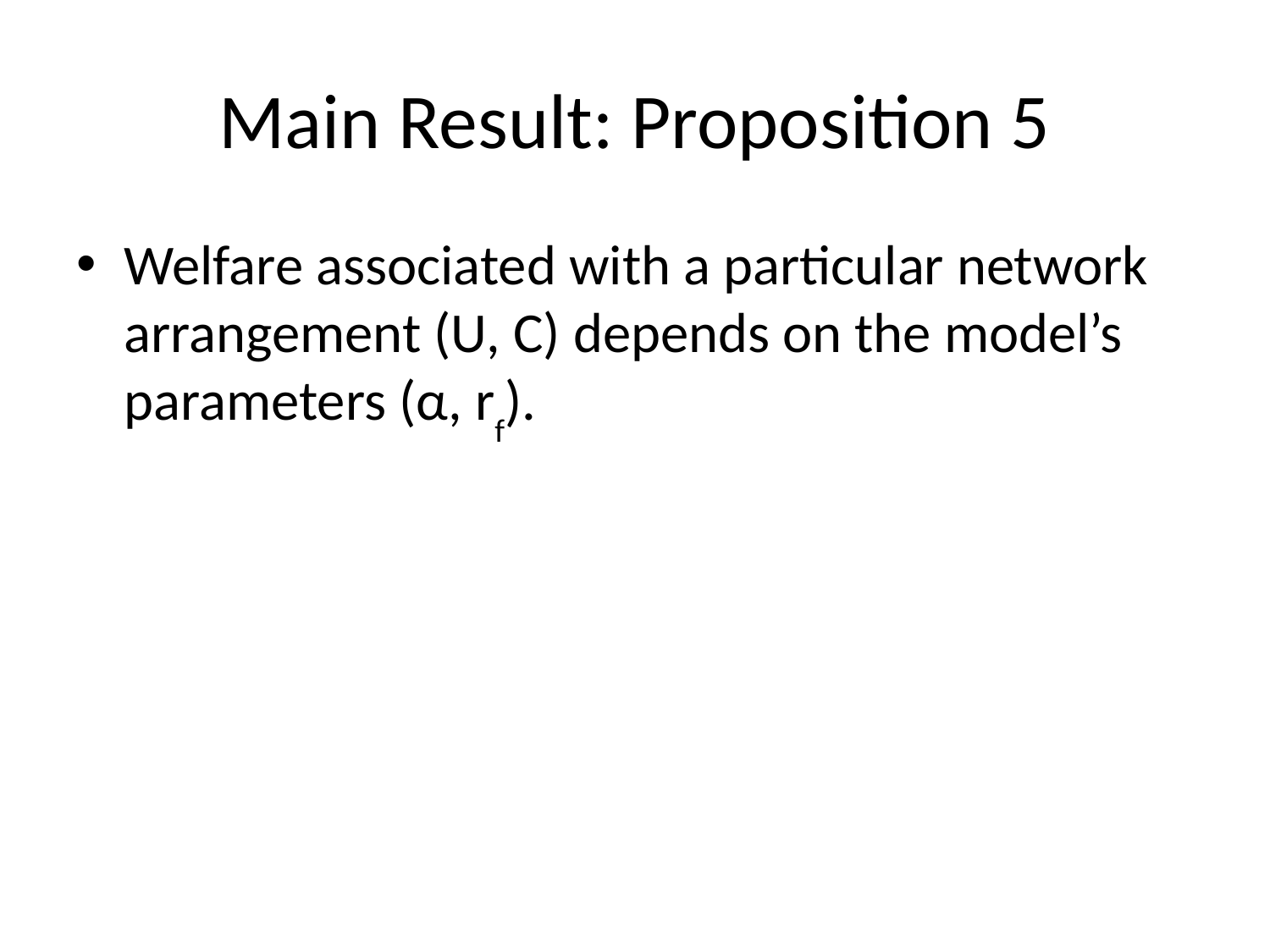

# Main Result: Proposition 5
Welfare associated with a particular network arrangement (U, C) depends on the model’s parameters (α, rf).